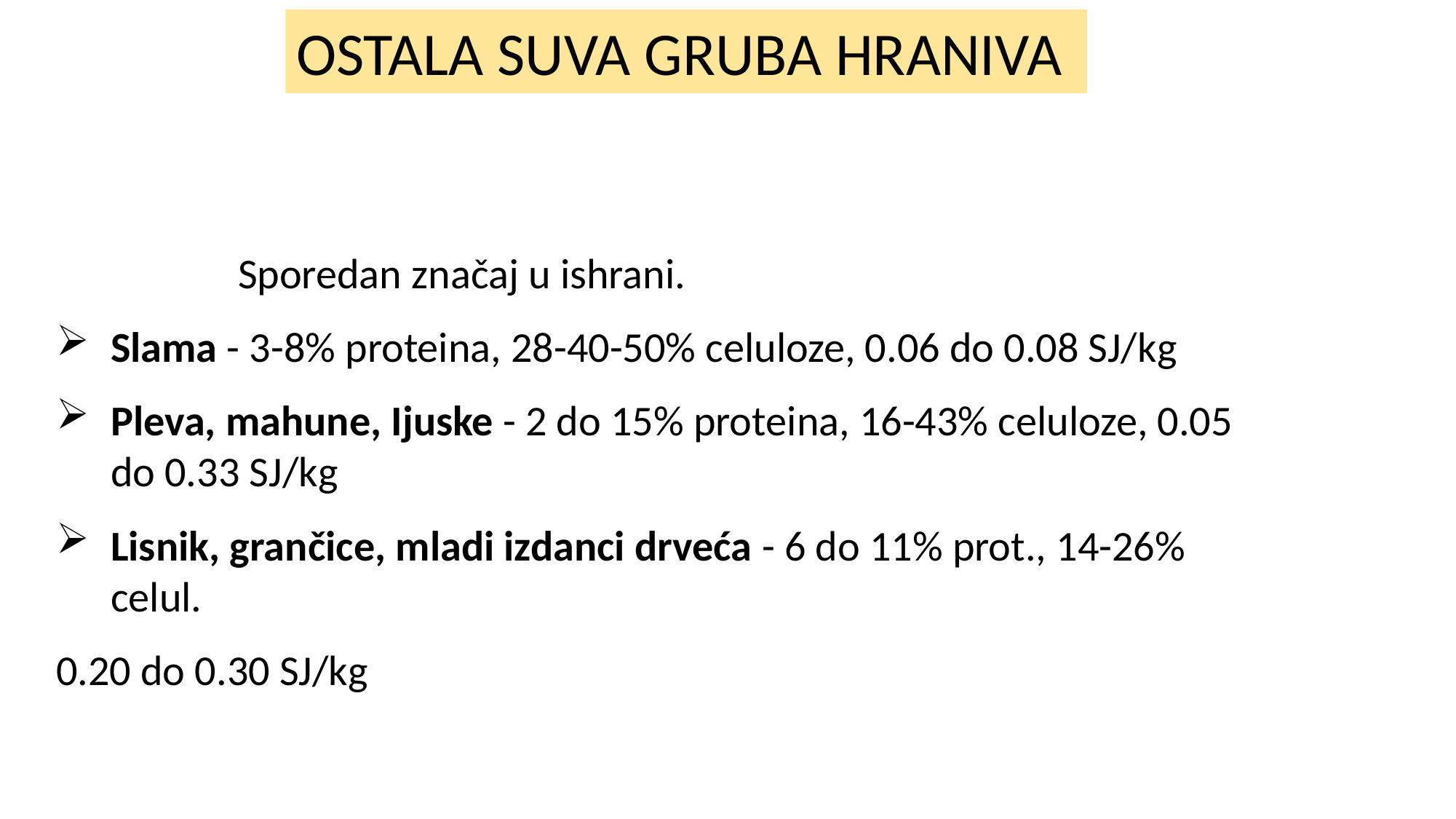

OSTALA SUVA GRUBA HRANIVA
Sporedan značaj u ishrani.
Slama - 3-8% proteina, 28-40-50% celuloze, 0.06 do 0.08 SJ/kg
Pleva, mahune, Ijuske - 2 do 15% proteina, 16-43% celuloze, 0.05 do 0.33 SJ/kg
Lisnik, grančice, mladi izdanci drveća - 6 do 11% prot., 14-26% celul.
0.20 do 0.30 SJ/kg